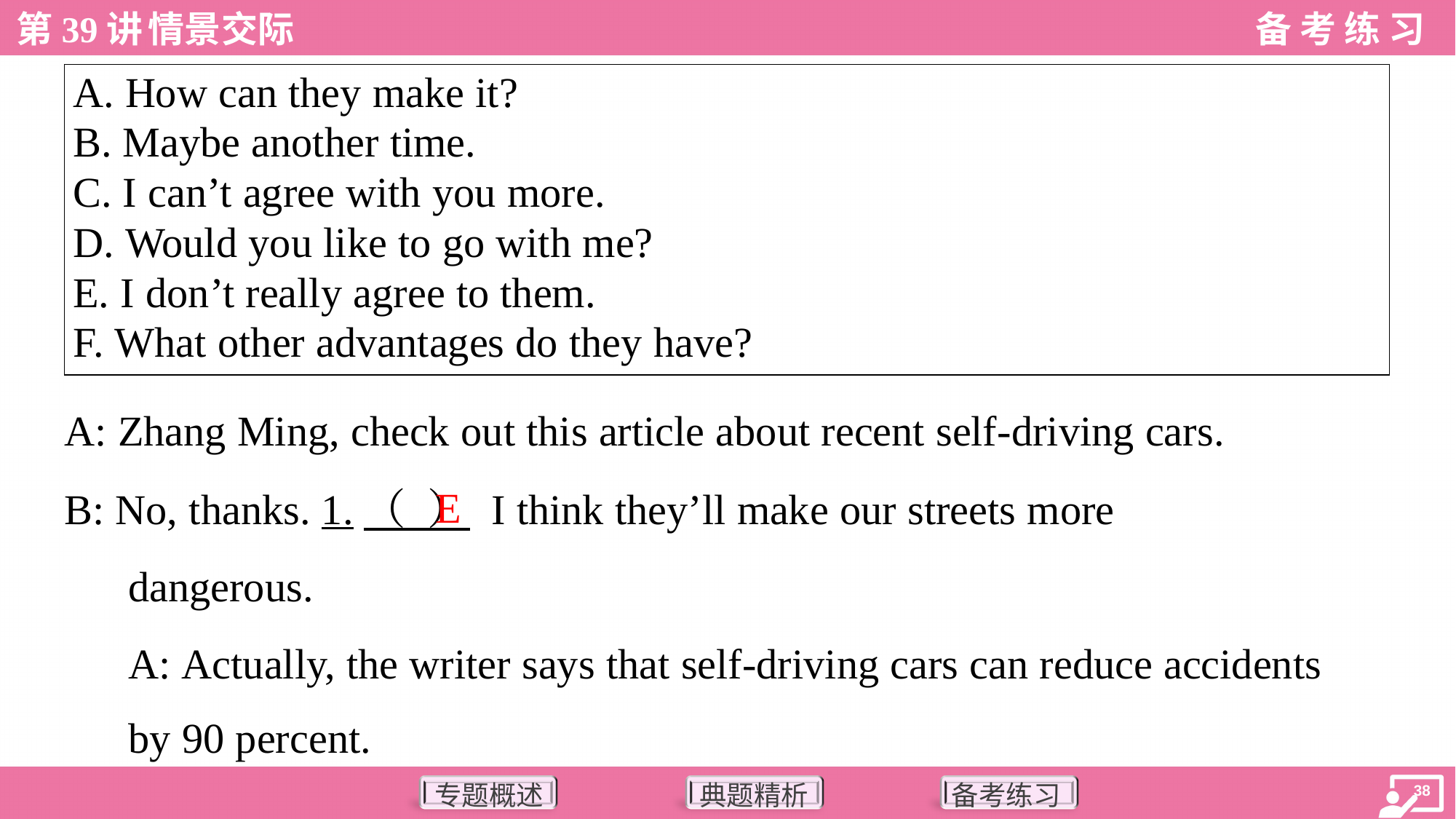

| A. How can they make it? B. Maybe another time. C. I can’t agree with you more. D. Would you like to go with me? E. I don’t really agree to them. F. What other advantages do they have? |
| --- |
A: Zhang Ming, check out this article about recent self-driving cars.
B: No, thanks. 1.（  ） I think they’ll make our streets more
dangerous.
A: Actually, the writer says that self-driving cars can reduce accidents
by 90 percent.
E